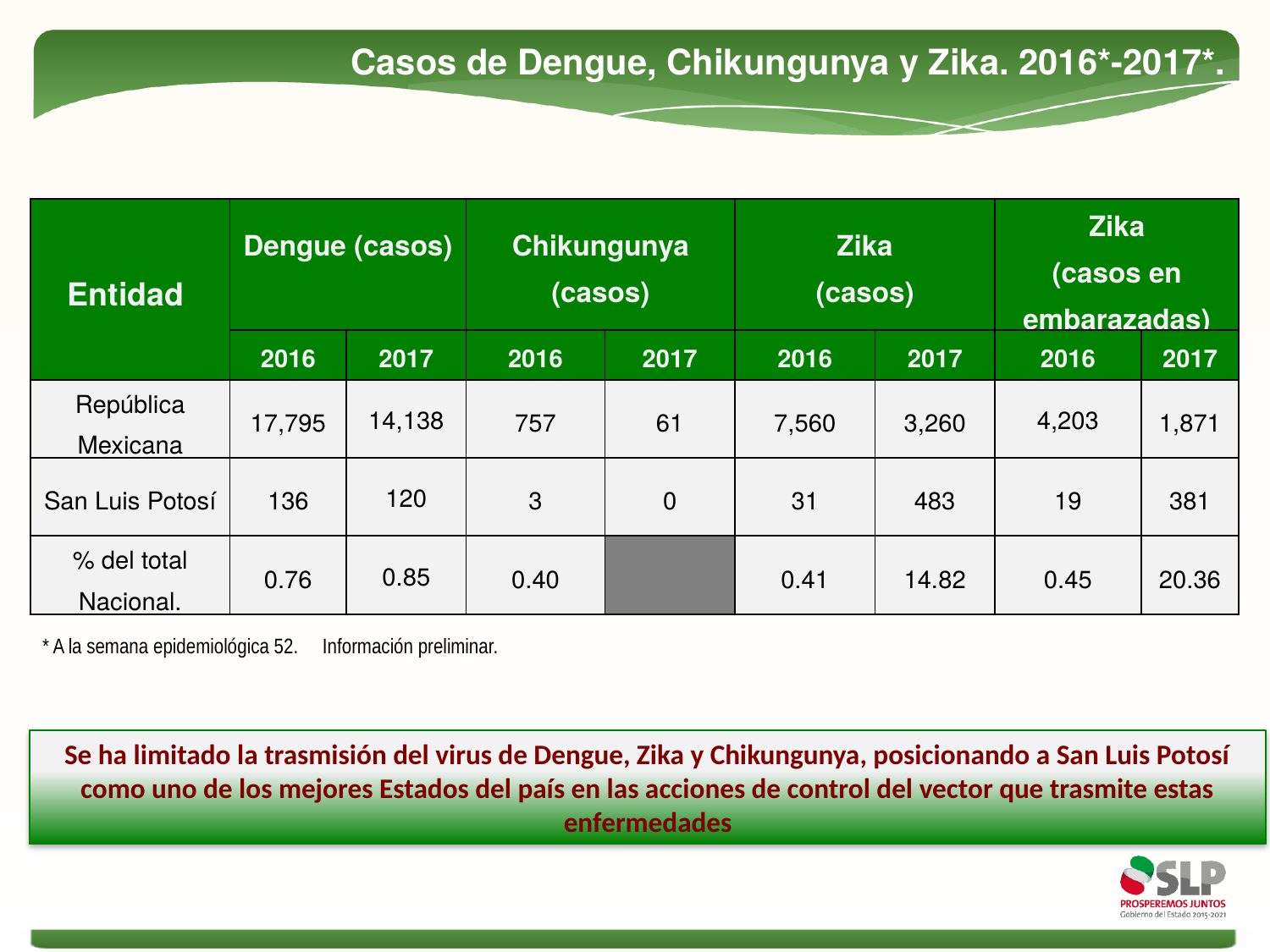

Casos de Dengue, Chikungunya y Zika. 2016*-2017*.
| Entidad | Dengue (casos) |  | Chikungunya (casos) |  | Zika (casos) |  | Zika (casos en embarazadas) |  |
| --- | --- | --- | --- | --- | --- | --- | --- | --- |
|  | 2016 | 2017 | 2016 | 2017 | 2016 | 2017 | 2016 | 2017 |
| República Mexicana | 17,795 | 14,138 | 757 | 61 | 7,560 | 3,260 | 4,203 | 1,871 |
| San Luis Potosí | 136 | 120 | 3 | 0 | 31 | 483 | 19 | 381 |
| % del total Nacional. | 0.76 | 0.85 | 0.40 |  | 0.41 | 14.82 | 0.45 | 20.36 |
* A la semana epidemiológica 52.     Información preliminar.
Se ha limitado la trasmisión del virus de Dengue, Zika y Chikungunya, posicionando a San Luis Potosí como uno de los mejores Estados del país en las acciones de control del vector que trasmite estas enfermedades